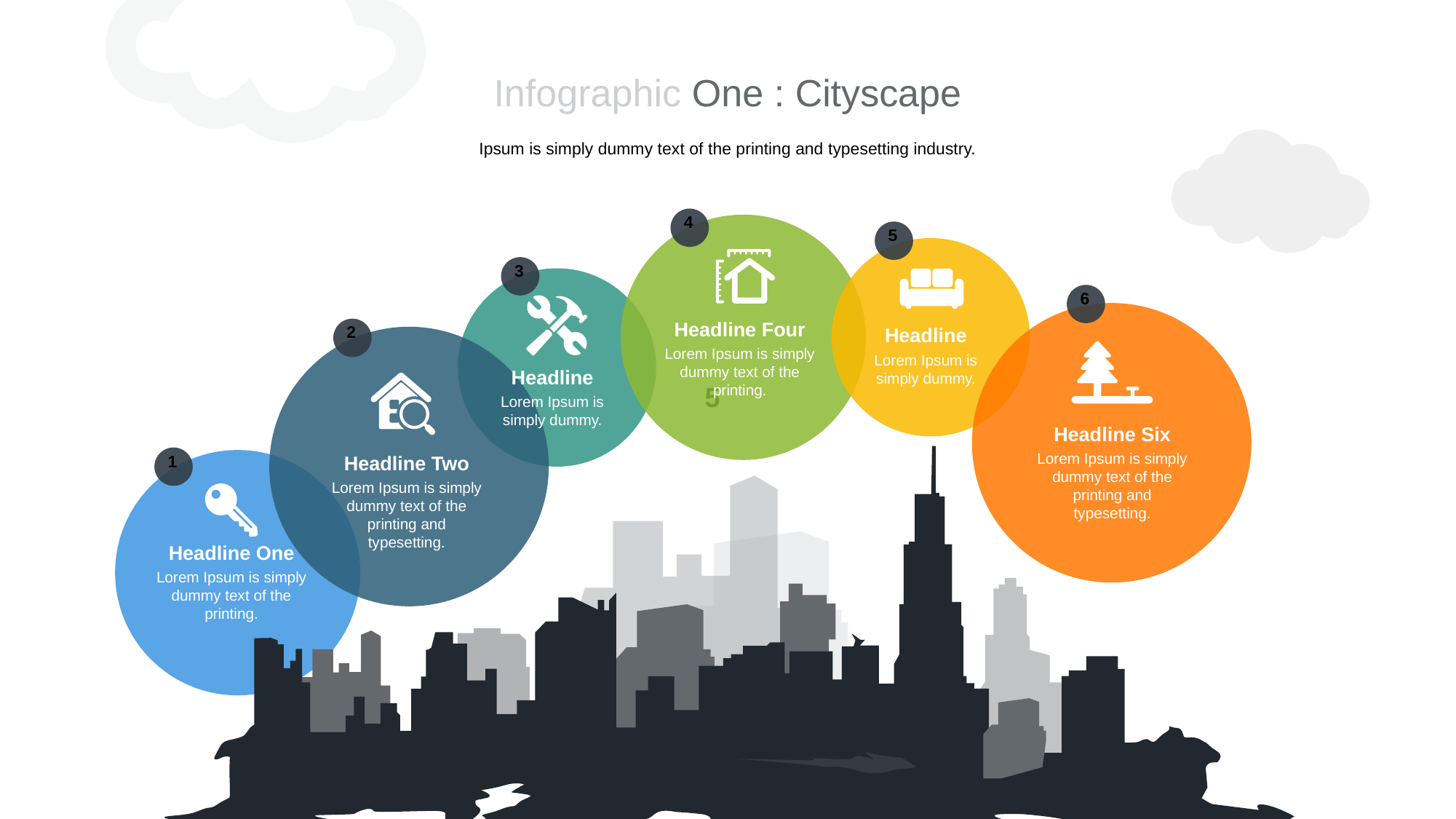

Infographic One : Cityscape

Ipsum is simply dummy text of the printing and typesetting industry.

4

5

Headline Four
Lorem Ipsum is simply dummy text of the printing.

3

Headline
Lorem Ipsum is simply dummy.

6

Headline
Lorem Ipsum is simply dummy.

2

Headline Six
Lorem Ipsum is simply dummy text of the printing and typesetting.

Headline Two
Lorem Ipsum is simply dummy text of the printing and typesetting.
5

1

Headline One
Lorem Ipsum is simply dummy text of the printing.